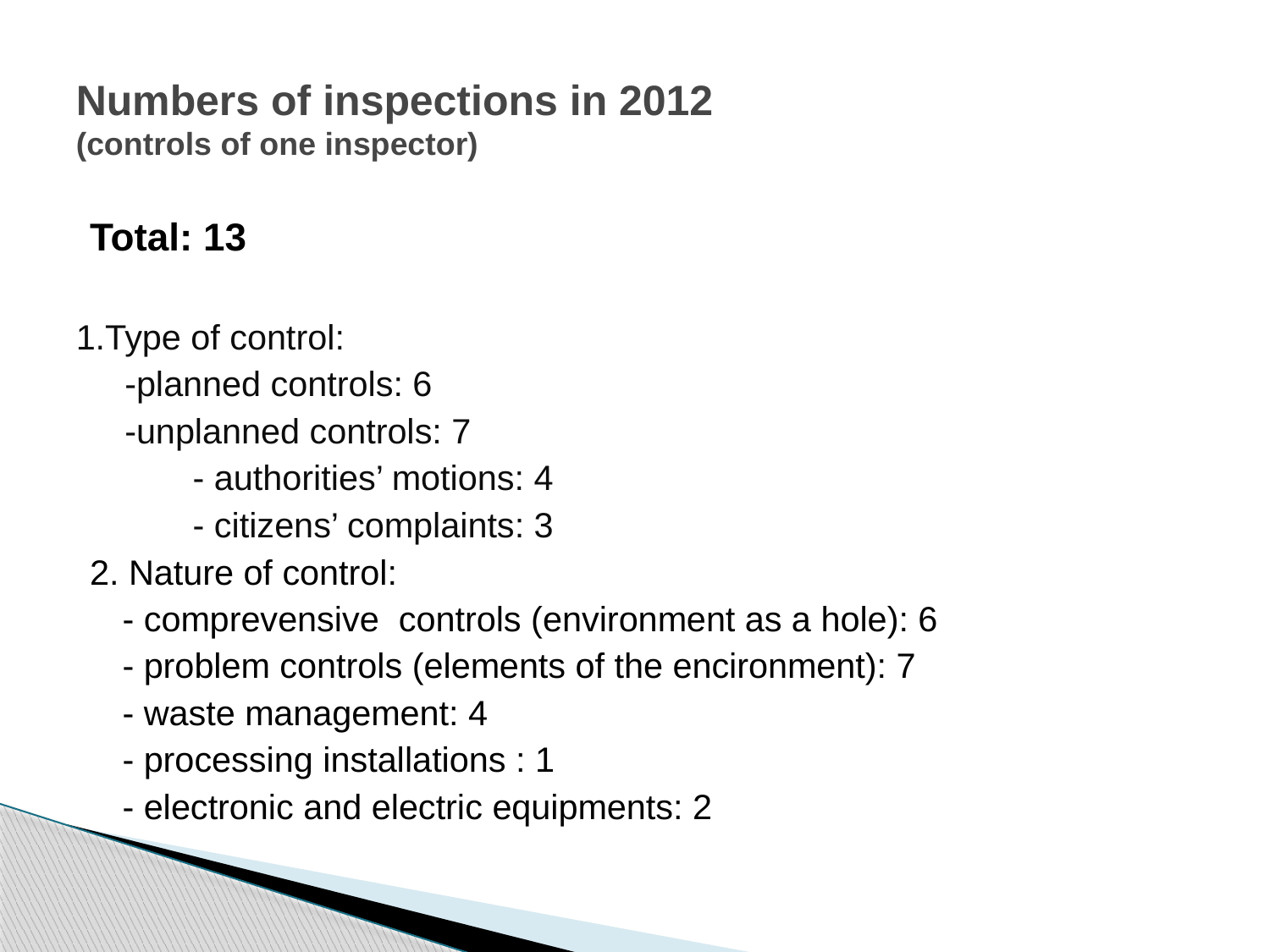

# Numbers of inspections in 2012 (controls of one inspector)
Total: 13

1.Type of control:
     -planned controls: 6
     -unplanned controls: 7
            - authorities’ motions: 4
            - citizens’ complaints: 3
2. Nature of control:
	- comprevensive  controls (environment as a hole): 6
	- problem controls (elements of the encironment): 7
		- waste management: 4
		- processing installations : 1
		- electronic and electric equipments: 2